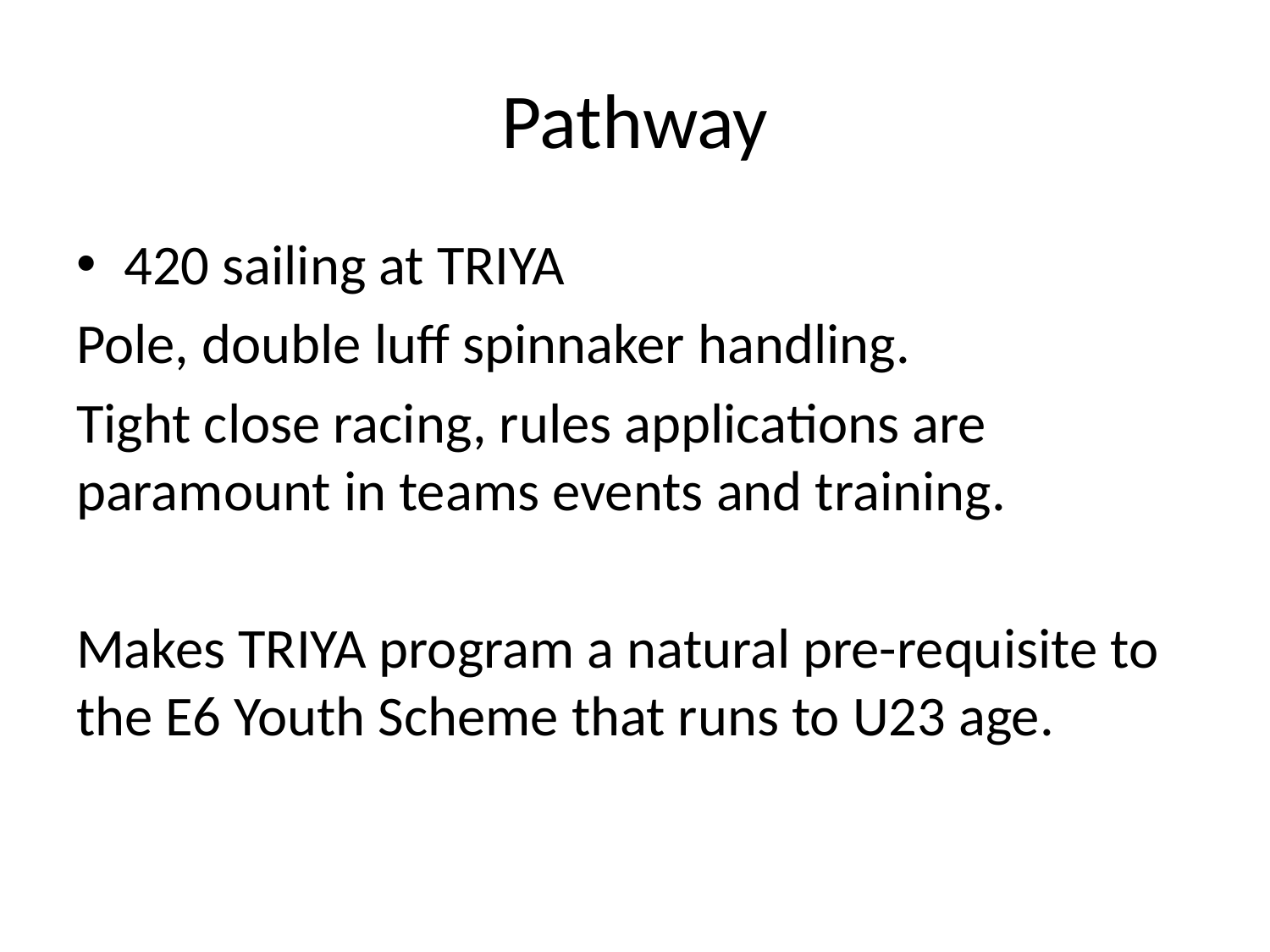

# Pathway
420 sailing at TRIYA
Pole, double luff spinnaker handling.
Tight close racing, rules applications are paramount in teams events and training.

Makes TRIYA program a natural pre-requisite to the E6 Youth Scheme that runs to U23 age.